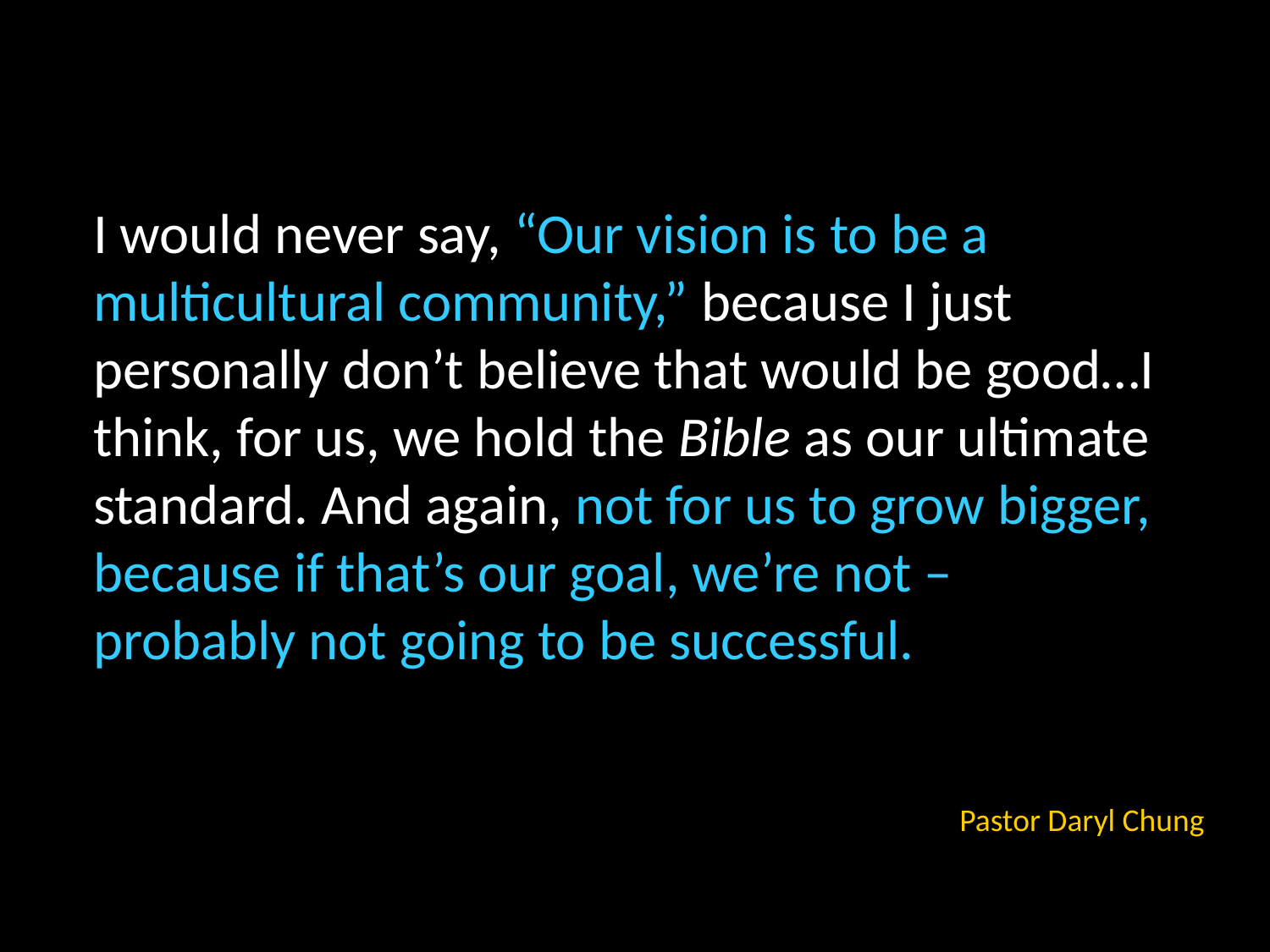

#
I would never say, “Our vision is to be a multicultural community,” because I just personally don’t believe that would be good…I think, for us, we hold the Bible as our ultimate standard. And again, not for us to grow bigger, because if that’s our goal, we’re not – probably not going to be successful.
Pastor Daryl Chung